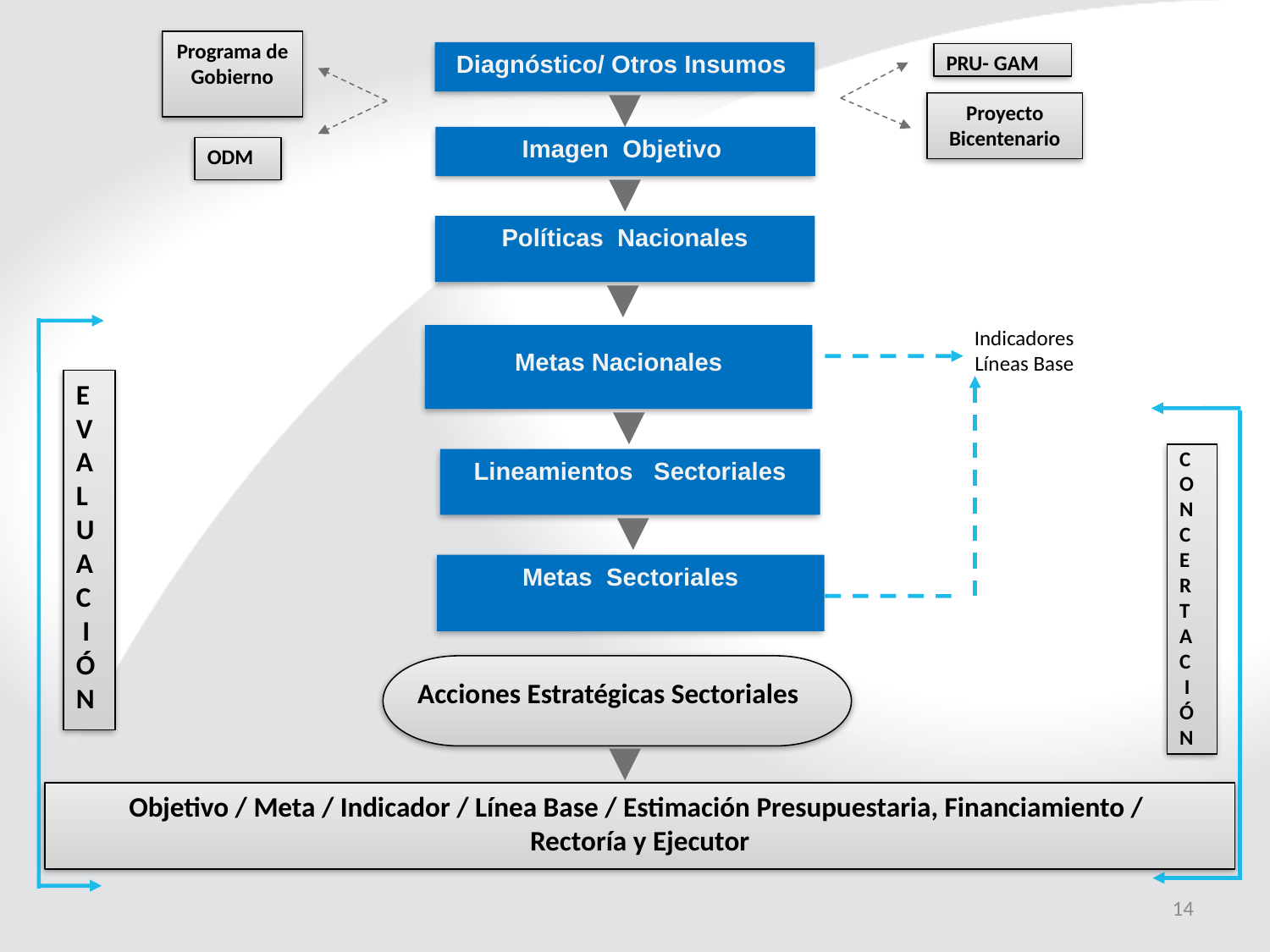

Programa de Gobierno

ODM
Diagnóstico/ Otros Insumos
PRU- GAM

Proyecto Bicentenario

Imagen  Objetivo

Políticas  Nacionales

Indicadores
Líneas Base

Metas Nacionales

C
O
N
C
E
R
T
A
C
 I
Ó
N

Lineamientos   Sectoriales

Metas  Sectoriales

Acciones Estratégicas Sectoriales

Objetivo / Meta / Indicador / Línea Base / Estimación Presupuestaria, Financiamiento /
Rectoría y Ejecutor
E
V
A
L
U
A
C
 I
Ó
N

14